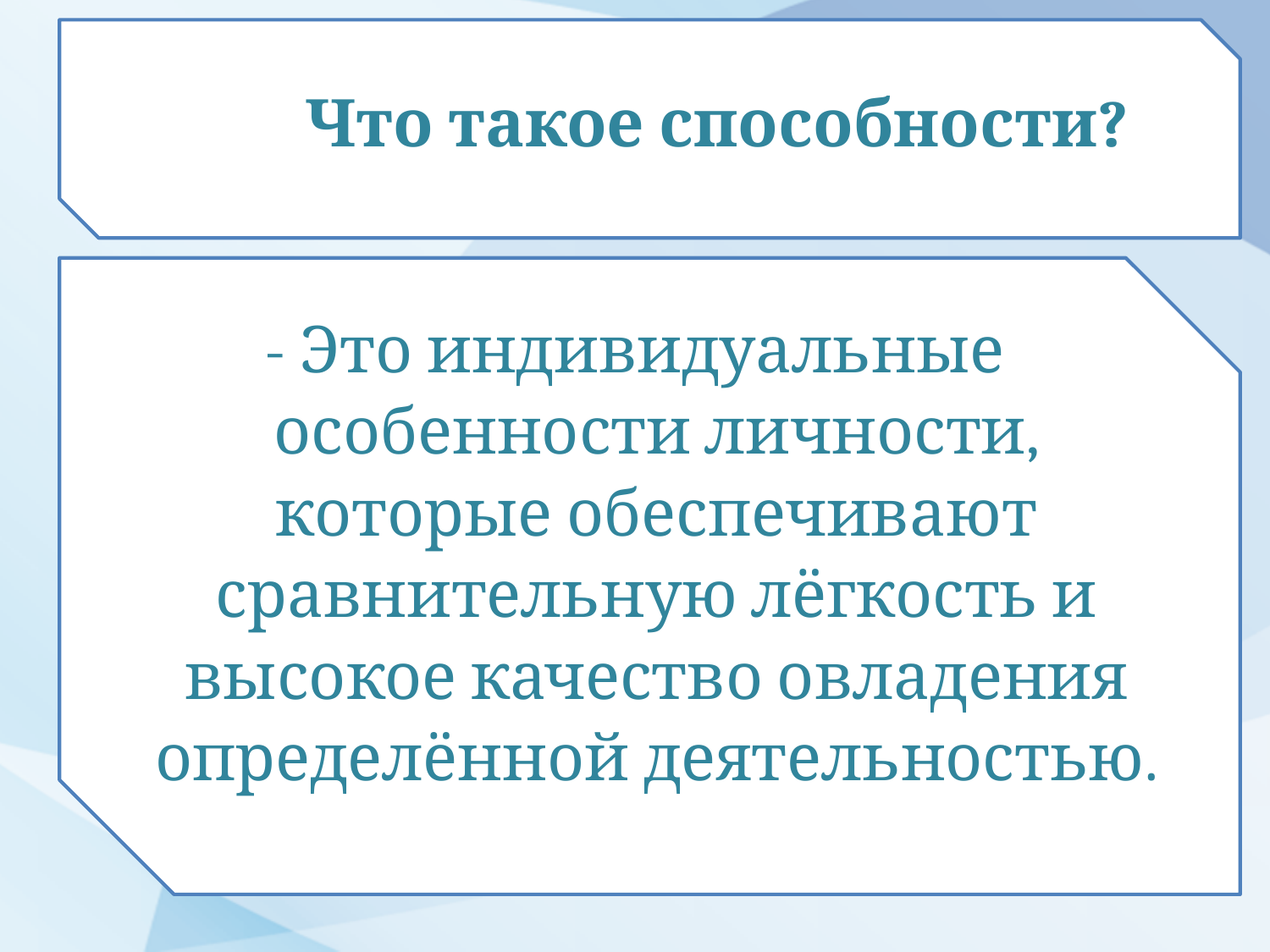

# Что такое способности?

- Это индивидуальные особенности личности, которые обеспечивают сравнительную лёгкость и высокое качество овладения определённой деятельностью.